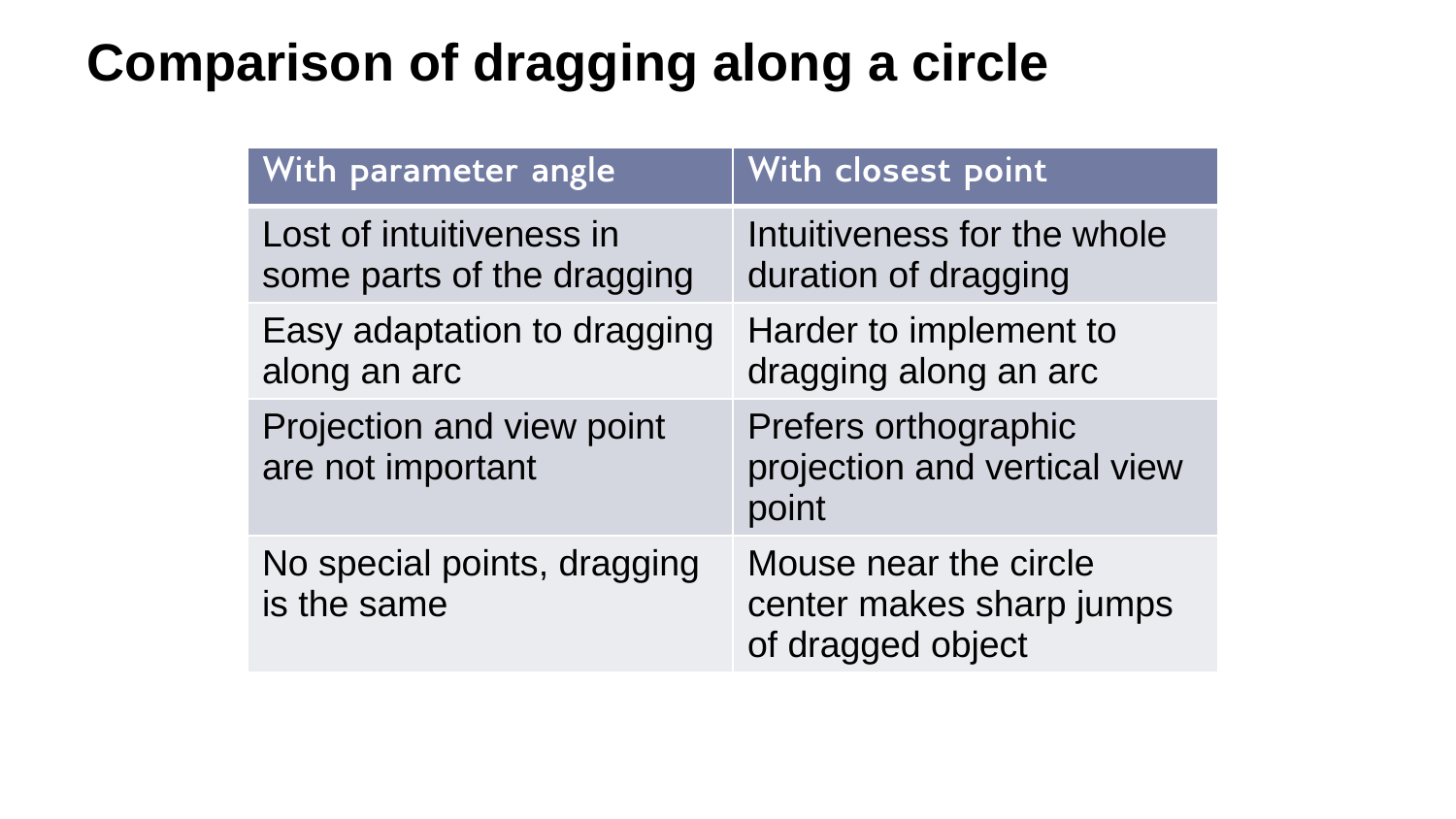

Comparison of dragging along a circle

| With parameter angle | With closest point |
| --- | --- |
| Lost of intuitiveness in some parts of the dragging | Intuitiveness for the whole duration of dragging |
| Easy adaptation to dragging along an arc | Harder to implement to dragging along an arc |
| Projection and view point are not important | Prefers orthographic projection and vertical view point |
| No special points, dragging is the same | Mouse near the circle center makes sharp jumps of dragged object |